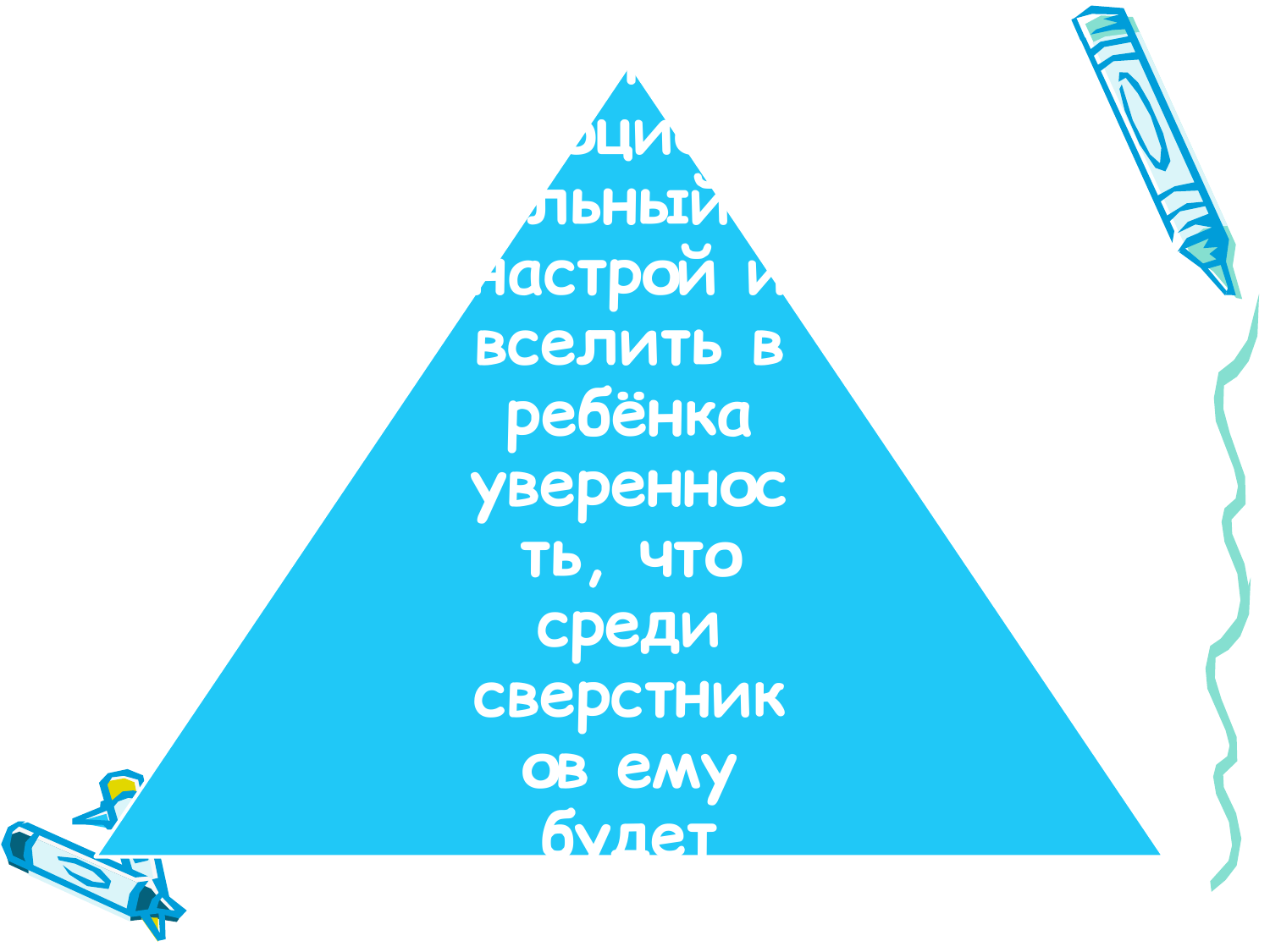

Цель :
создать положительный эмоциональный настрой и вселить в ребёнка уверенность, что среди сверстников ему будет хорошо, а день обещает быть интересным и насыщенным.